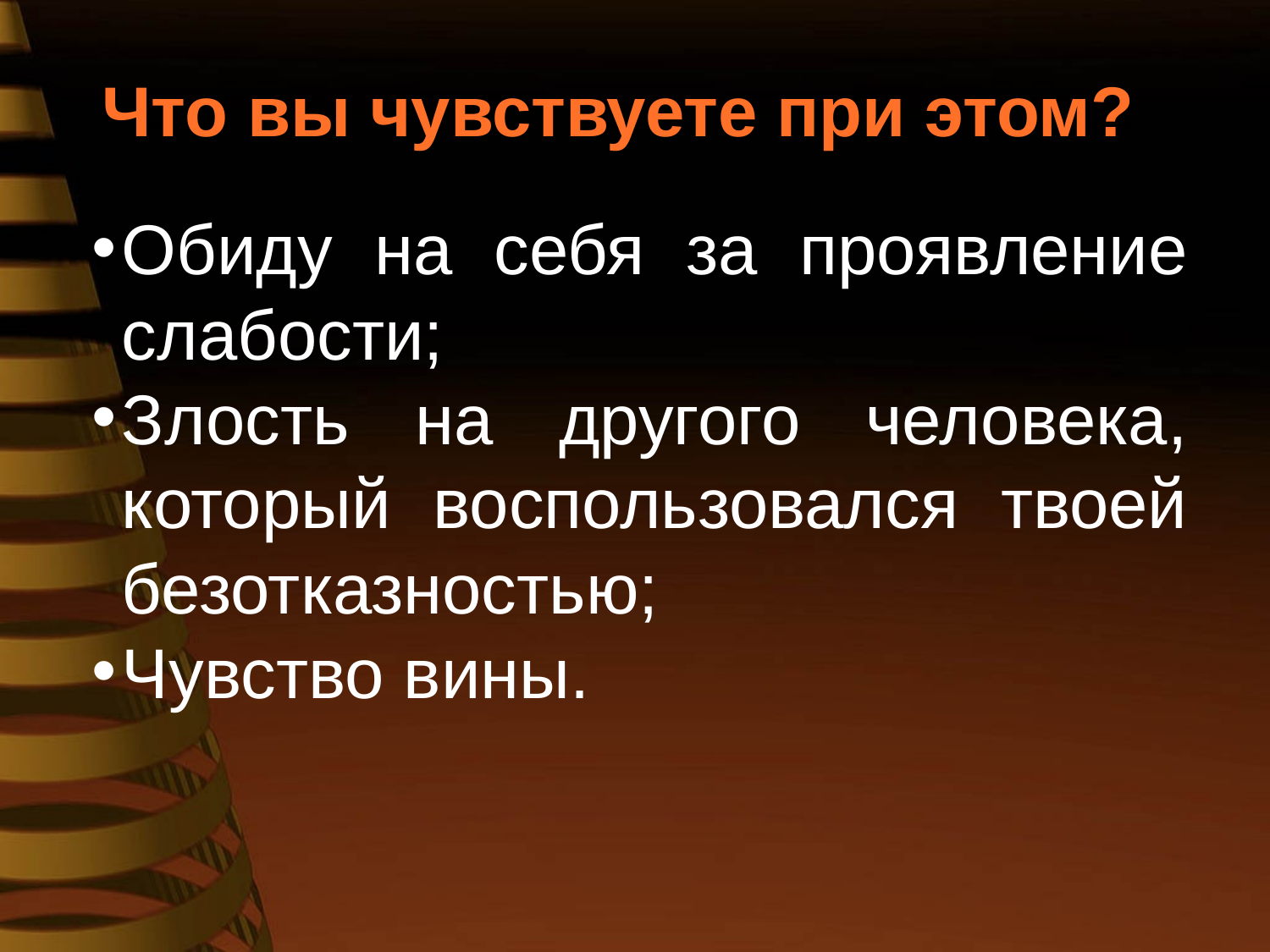

Что вы чувствуете при этом?
Обиду на себя за проявление слабости;
Злость на другого человека, который воспользовался твоей безотказностью;
Чувство вины.